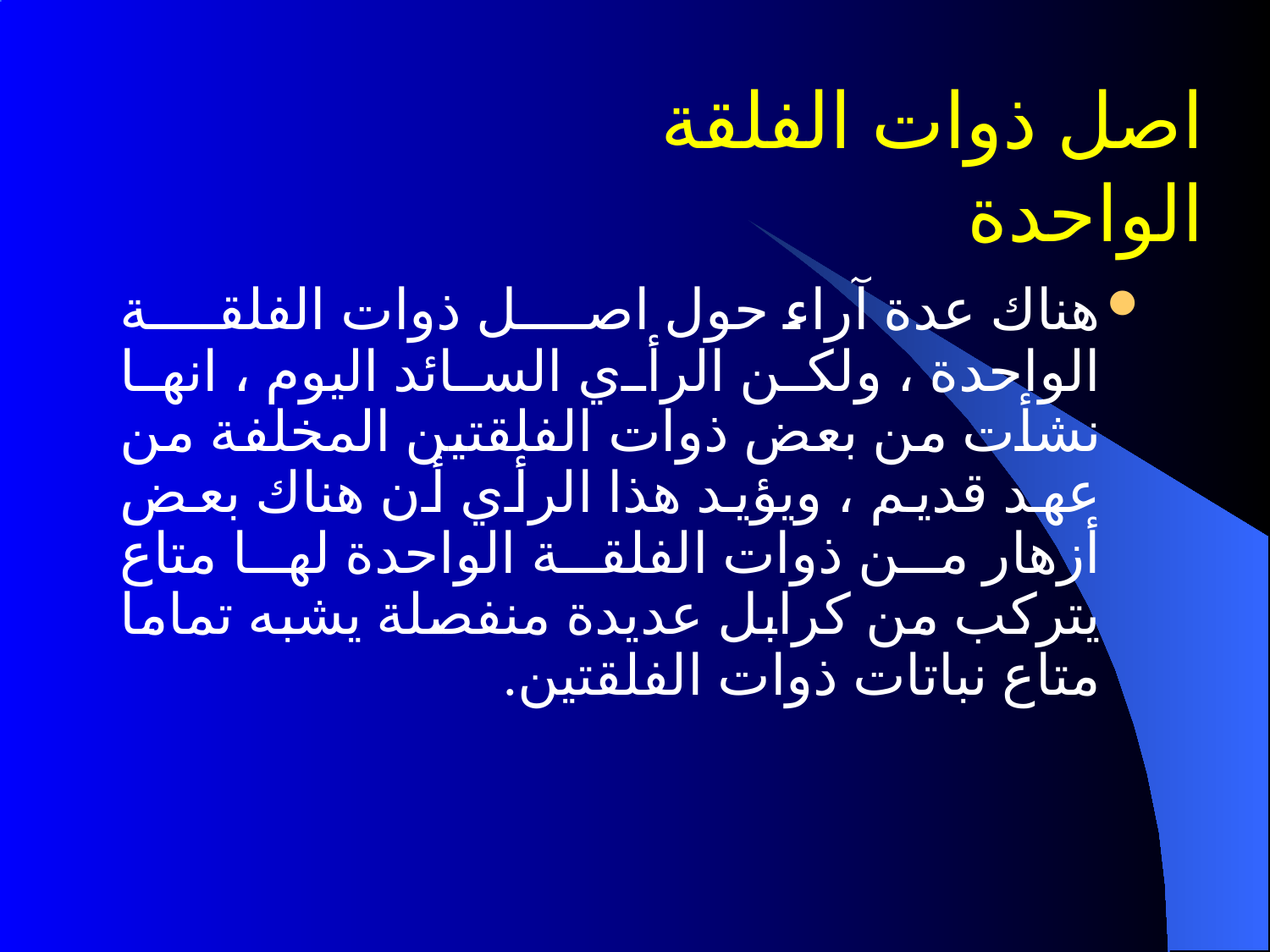

# اصل ذوات الفلقة الواحدة
هناك عدة آراء حول اصل ذوات الفلقة الواحدة ، ولكن الرأي السائد اليوم ، انها نشأت من بعض ذوات الفلقتين المخلفة من عهد قديم ، ويؤيد هذا الرأي أن هناك بعض أزهار من ذوات الفلقة الواحدة لها متاع يتركب من كرابل عديدة منفصلة يشبه تماما متاع نباتات ذوات الفلقتين.